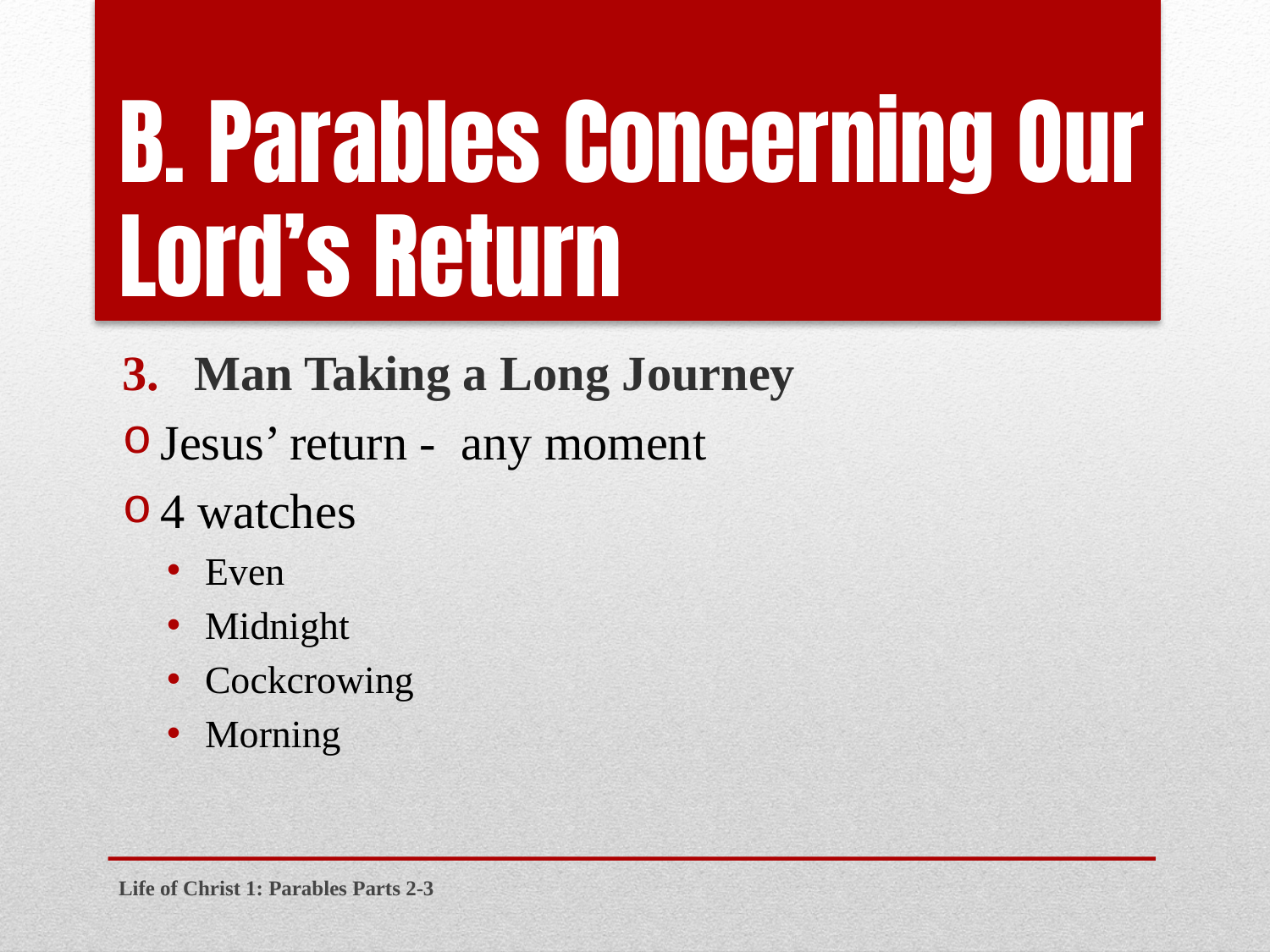

# B. Parables Concerning Our Lord’s Return
Man Taking a Long Journey
Jesus’ return -  any moment
4 watches
Even
Midnight
Cockcrowing
Morning
Life of Christ 1: Parables Parts 2-3